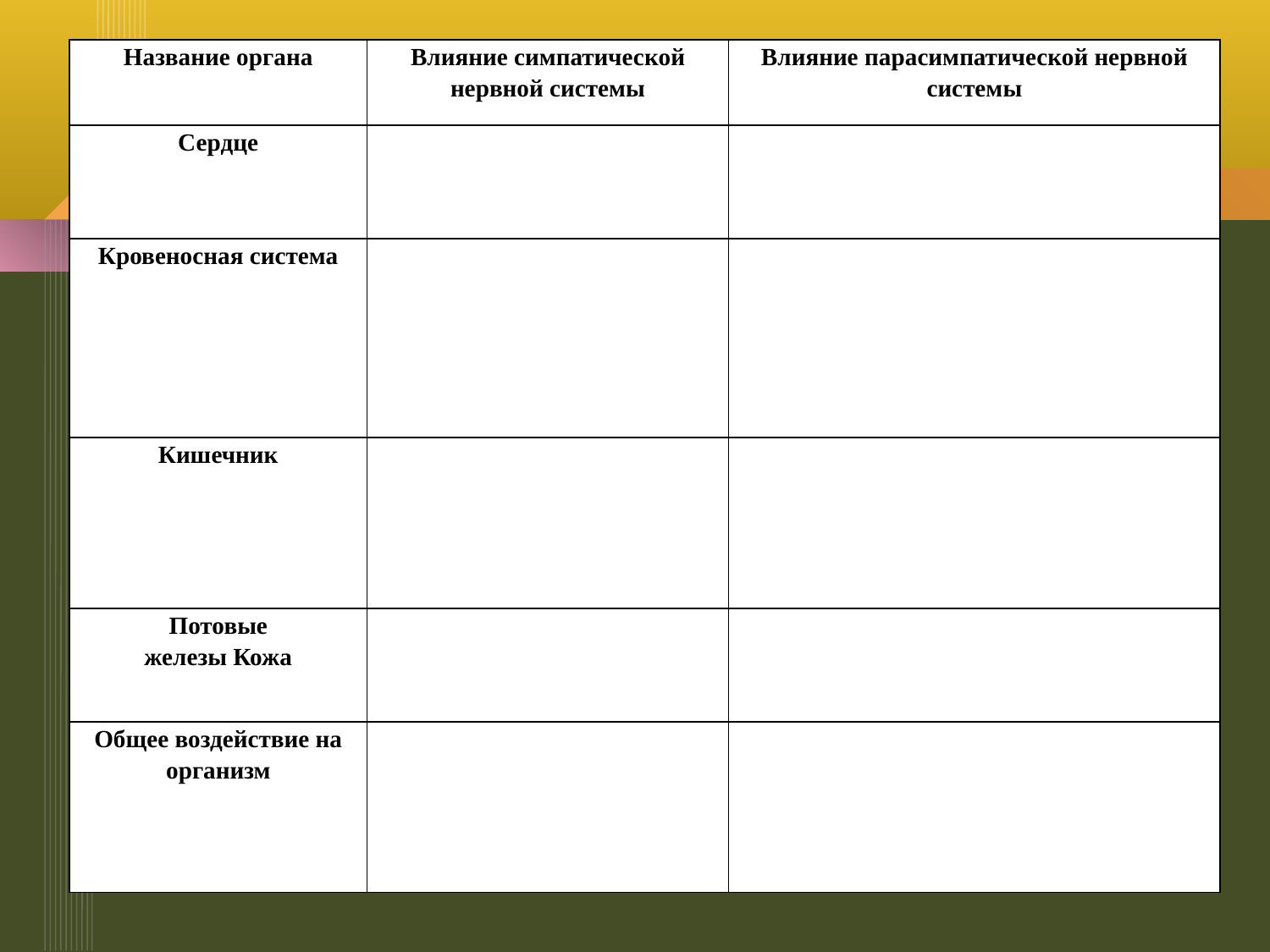

| Название органа | Влияние симпатической нервной системы | Влияние парасимпатической нервной системы |
| --- | --- | --- |
| Сердце |  |  |
| Кровеносная система |  |  |
| Кишечник |  |  |
| Потовые железы Кожа |  |  |
| Общее воз­действие на организм |  |  |